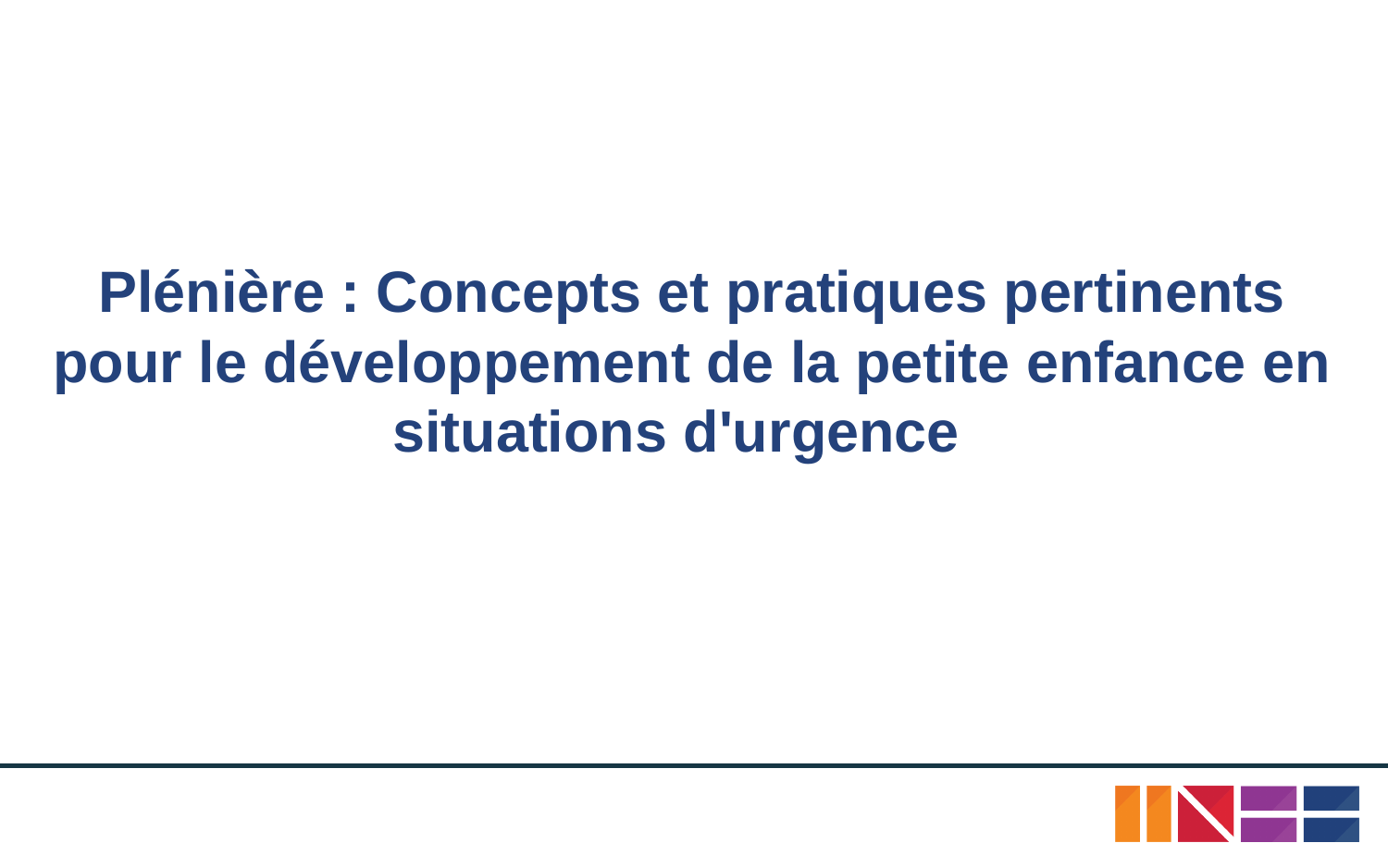

# Plénière : Concepts et pratiques pertinents pour le développement de la petite enfance en situations d'urgence